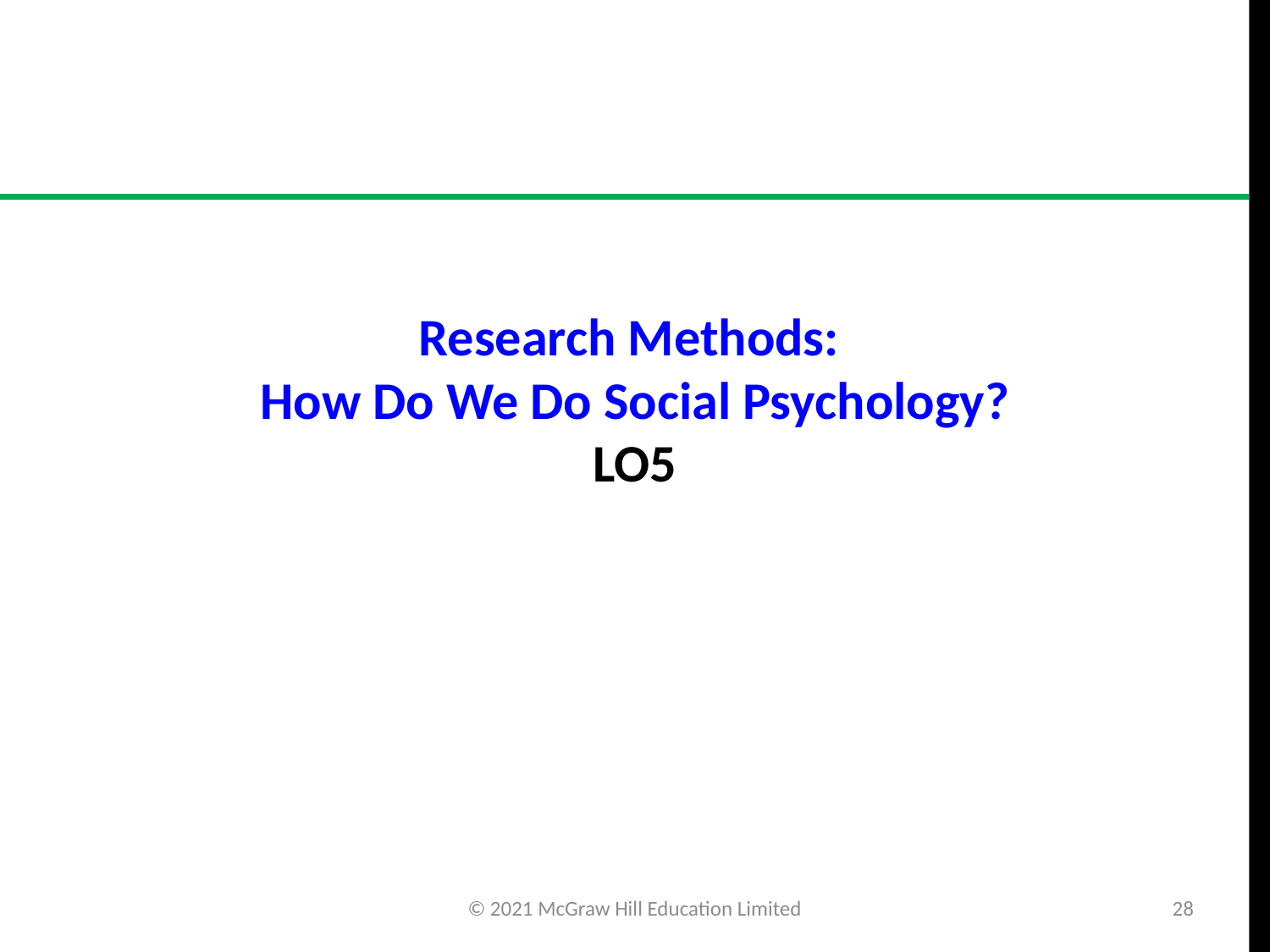

# Research Methods: How Do We Do Social Psychology? LO5

© 2021 McGraw Hill Education Limited
28